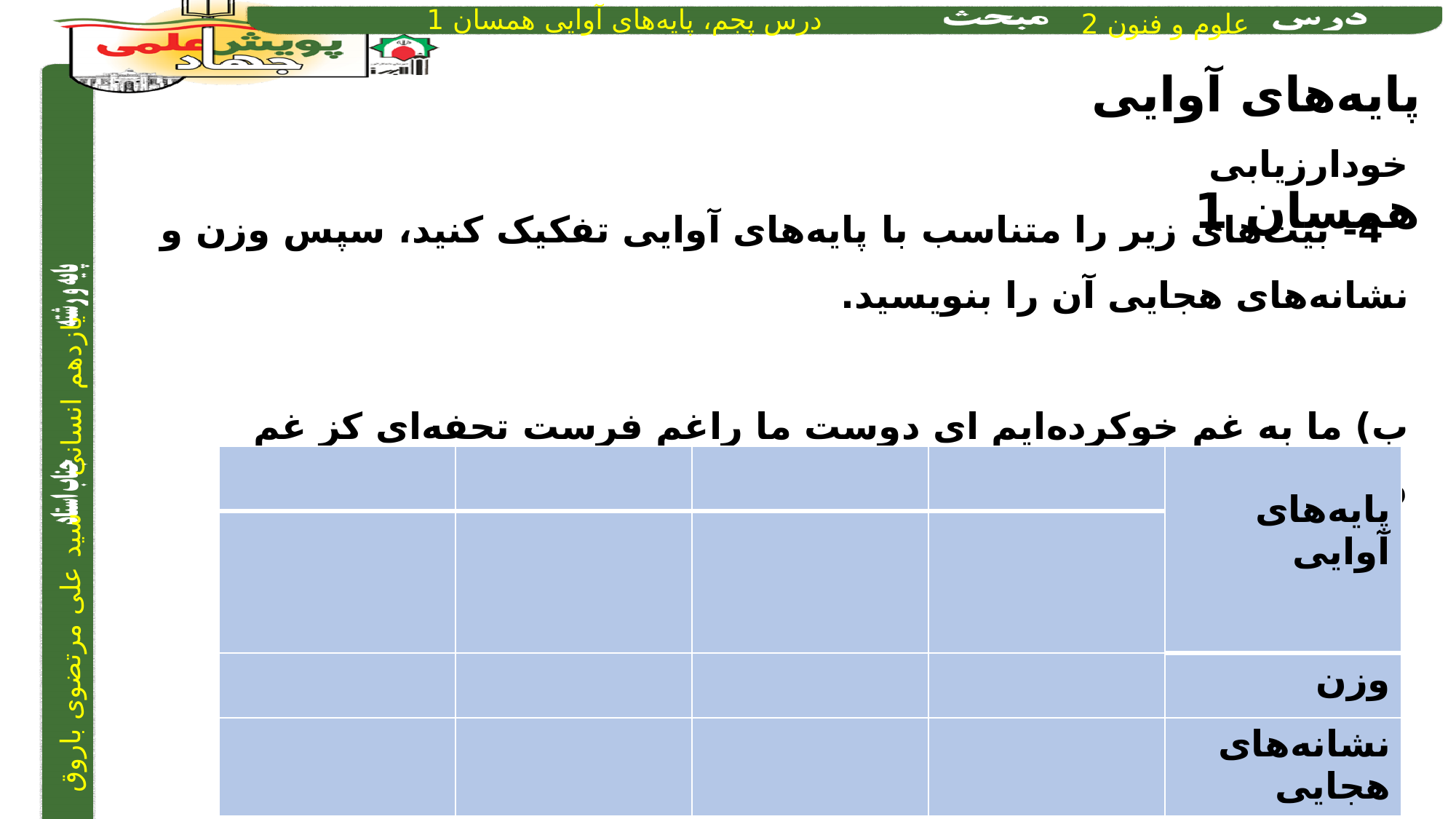

پایه‌های آوایی همسان 1
خودارزیابی
  4- بیت‌های زیر را متناسب با پایه‌های آوایی تفکیک کنید، سپس وزن و نشانه‌های هجایی آن را بنویسید.

ب) ما به غم خوکرده‌ایم ای دوست ما راغم فرست 	تحفه‌ای کز غم فرستی نزد ما هر دم فرست
|  |  |  |  | پایه‌های آوایی |
| --- | --- | --- | --- | --- |
|  |  |  |  |  |
|  |  |  |  | وزن |
|  |  |  |  | نشانه‌های هجایی |